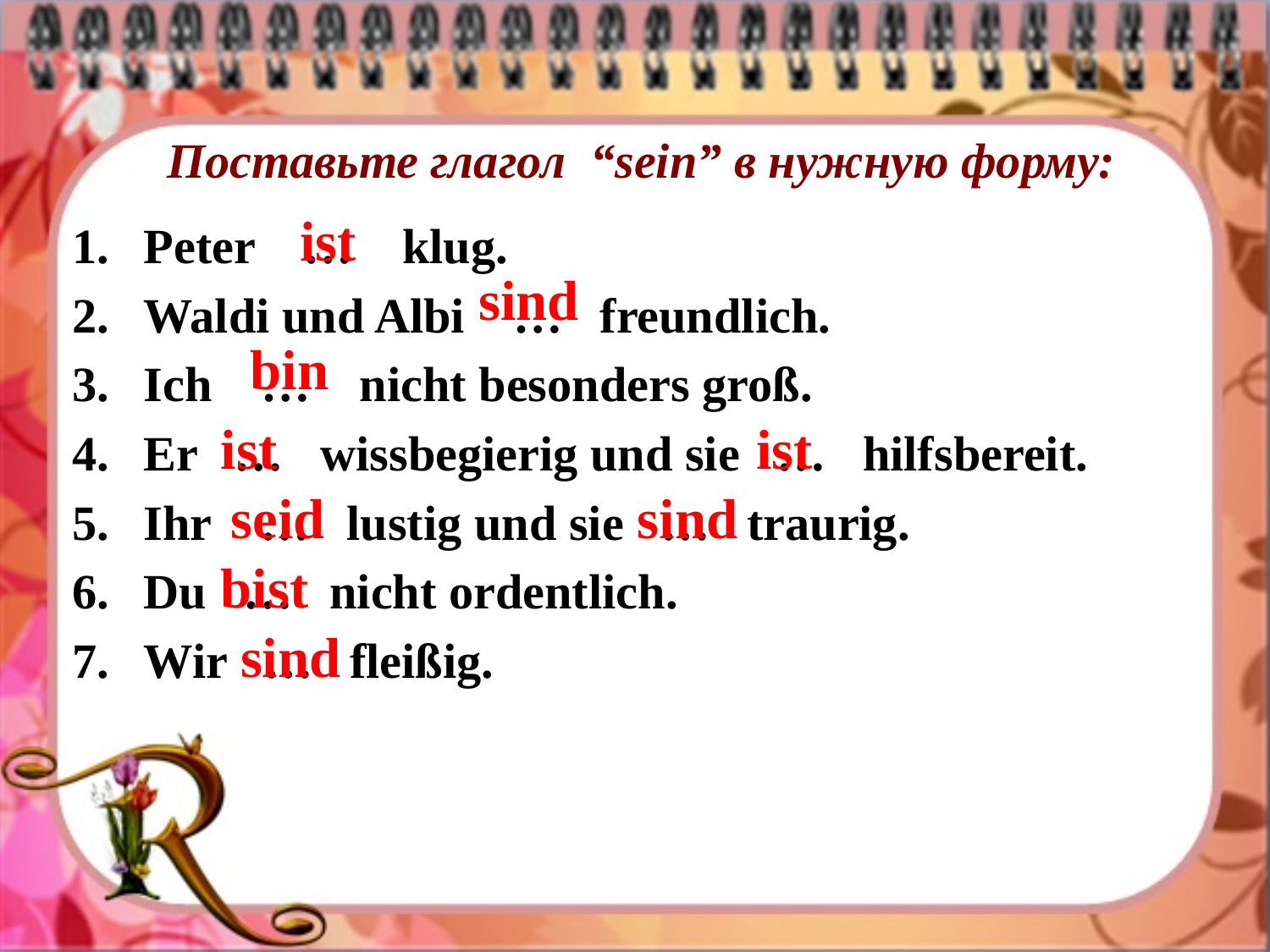

# Поставьте глагол  “sein” в нужную форму:
ist
Peter    …    klug.
Waldi und Albi    …   freundlich.
Ich    …    nicht besonders groß.
Er   …   wissbegierig und sie   …   hilfsbereit.
Ihr    …   lustig und sie   …   traurig.
Du   …   nicht ordentlich.
Wir   …   fleißig.
sind
bin
ist
ist
seid
sind
bist
sind